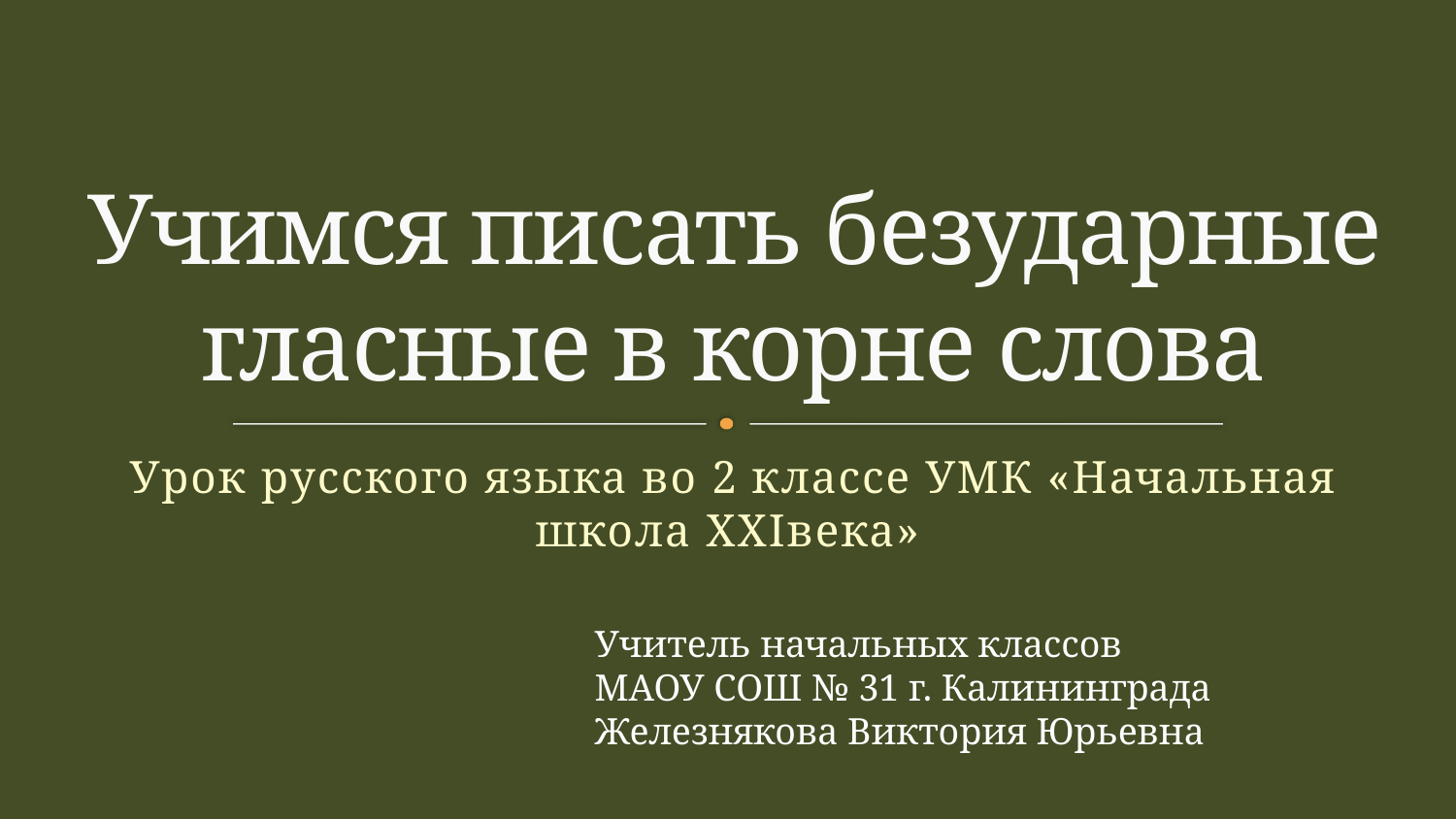

# Учимся писать безударные гласные в корне слова
Урок русского языка во 2 классе УМК «Начальная школа XXIвека»
Учитель начальных классов
МАОУ СОШ № 31 г. Калининграда
Железнякова Виктория Юрьевна